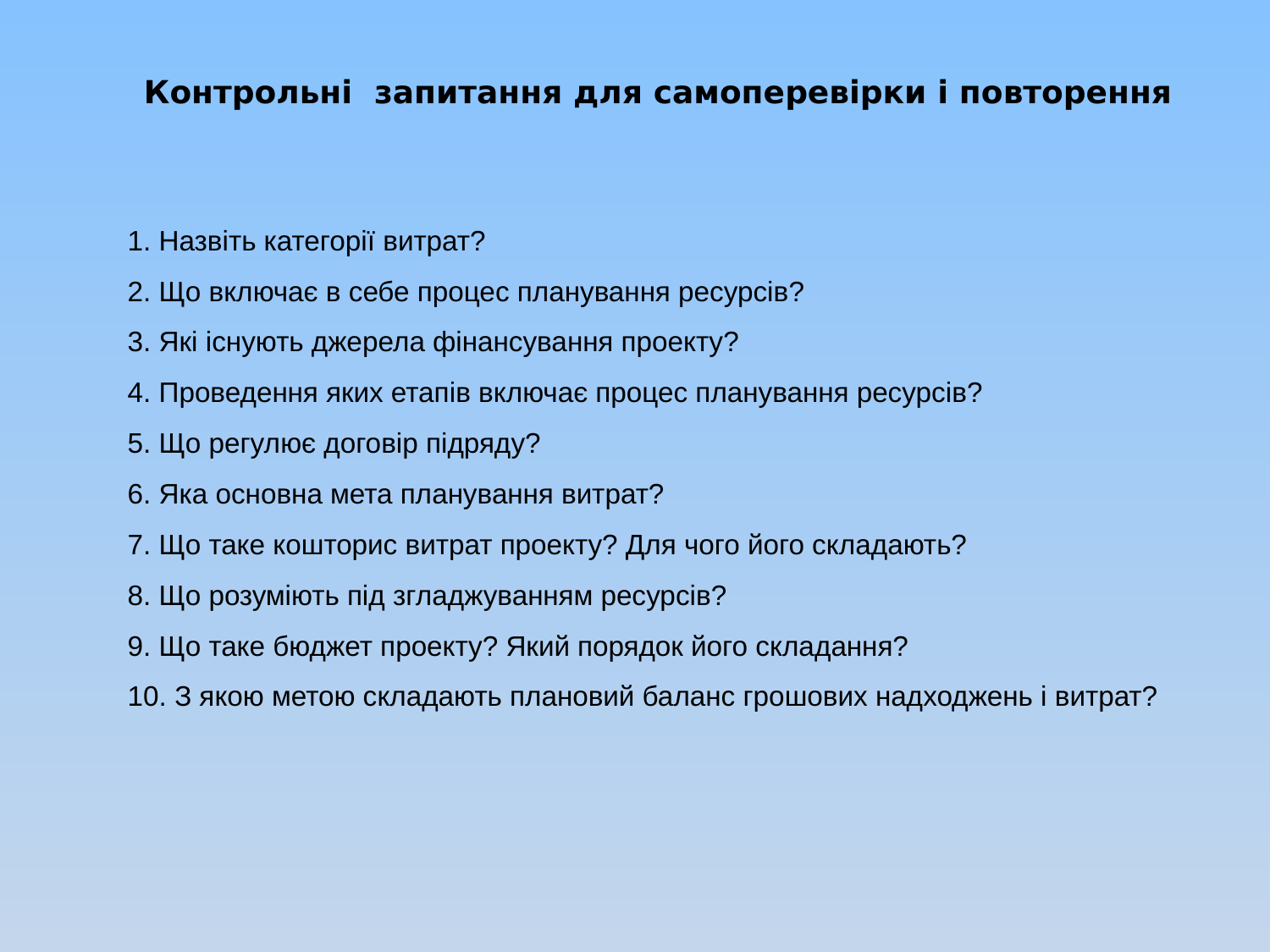

Контрольні  запитання для самоперевірки і повторення
 Назвіть категорії витрат?
 Що включає в себе процес планування ресурсів?
 Які існують джерела фінансування проекту?
 Проведення яких етапів включає процес планування ресурсів?
 Що регулює договір підряду?
 Яка основна мета планування витрат?
 Що таке кошторис витрат проекту? Для чого його складають?
 Що розуміють під згладжуванням ресурсів?
 Що таке бюджет проекту? Який порядок його складання?
 З якою метою складають плановий баланс грошових надходжень і витрат?